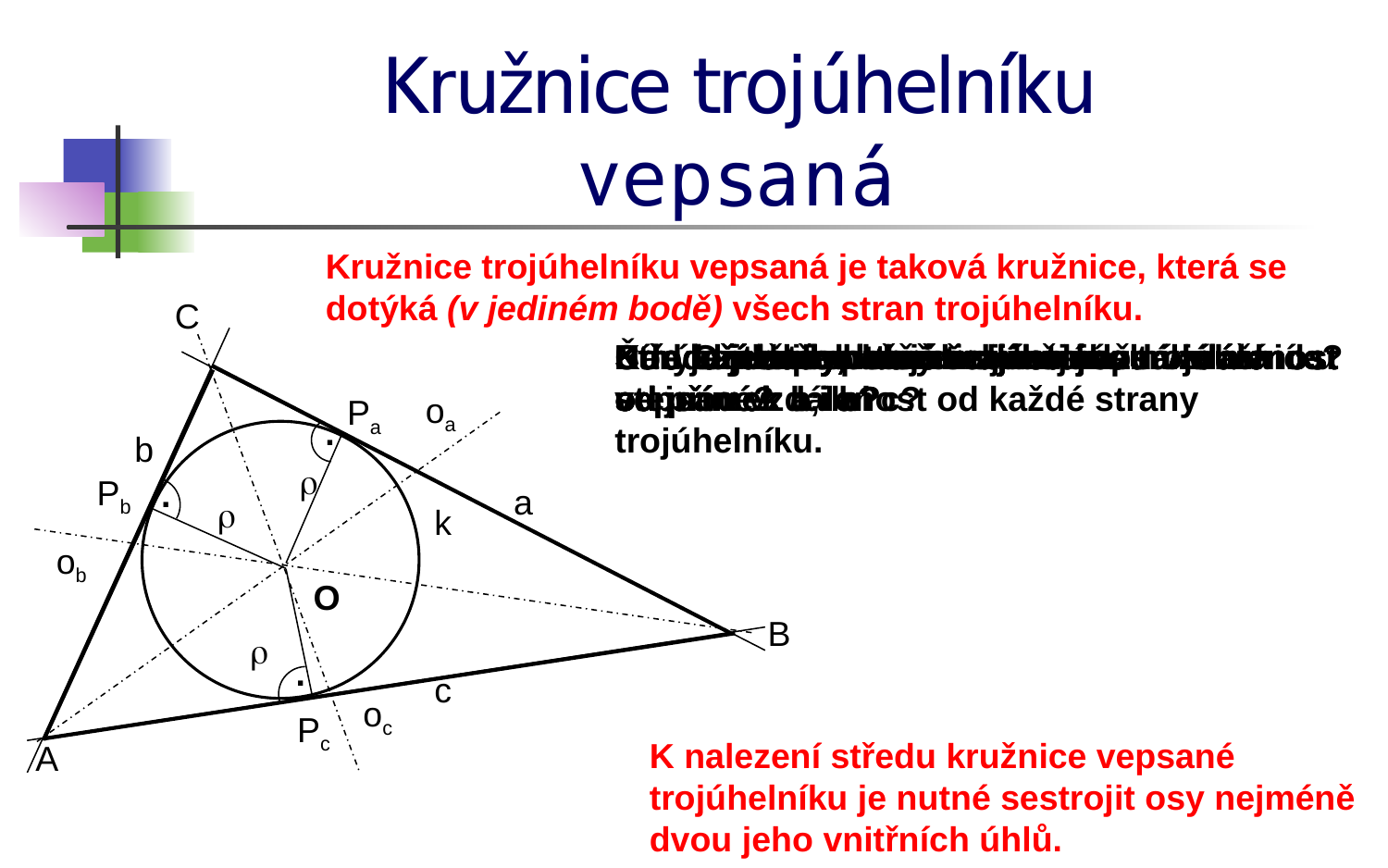

Kružnice trojúhelníku
vepsaná
Kružnice trojúhelníku vepsaná je taková kružnice, která se dotýká (v jediném bodě) všech stran trojúhelníku.
C
Kde leží body, které mají stejnou vzdálenost od přímek c i a?
Narýsujte libovolný trojúhelník.
Čím je jednoznačně zadána každá kružnice?
Kde leží body, které mají stejnou vzdálenost od přímek a i b?
Střed kružnice trojúhelníku vepsané má stejnou vzdálenost od každé strany trojúhelníku.
Kde leží body, které mají stejnou vzdálenost od přímek b i c?
Kde leží body, které mají stejnou vzdálenost od přímek a; b i c?
Bod O je střed kružnice trojúhelníku vepsané.
Kde najdeme poloměr kružnice trojúhelníku vepsané?
Středem a poloměrem.
oa
Pa
.

b

ρ
Pb
.
a

ρ
k
ob
O
B
ρ
.
c

oc
Pc
K nalezení středu kružnice vepsané trojúhelníku je nutné sestrojit osy nejméně dvou jeho vnitřních úhlů.
A